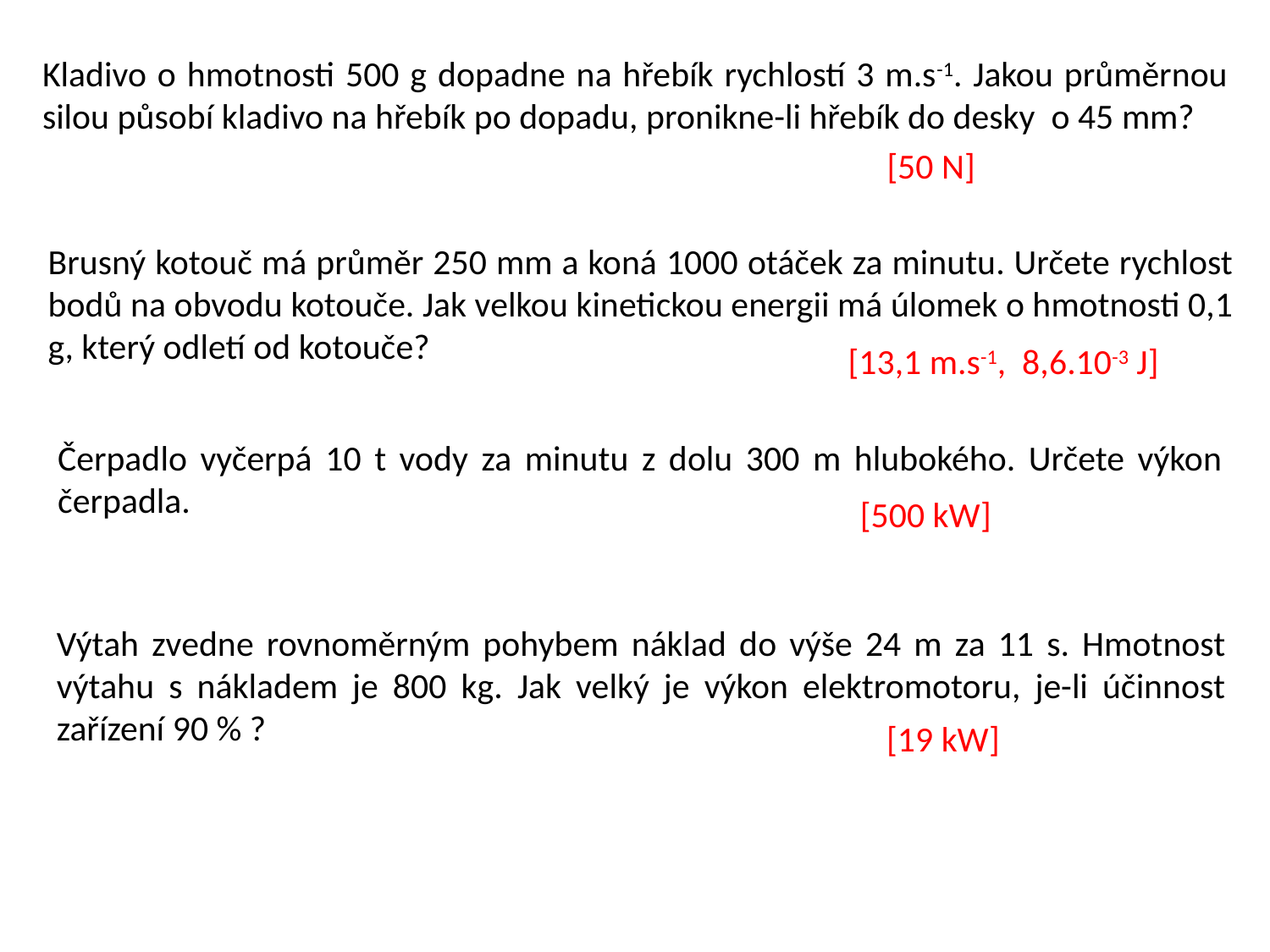

Kladivo o hmotnosti 500 g dopadne na hřebík rychlostí 3 m.s-1. Jakou průměrnou silou působí kladivo na hřebík po dopadu, pronikne-li hřebík do desky  o 45 mm?
[50 N]
Brusný kotouč má průměr 250 mm a koná 1000 otáček za minutu. Určete rychlost bodů na obvodu kotouče. Jak velkou kinetickou energii má úlomek o hmotnosti 0,1 g, který odletí od kotouče?
[13,1 m.s-1,  8,6.10-3 J]
Čerpadlo vyčerpá 10 t vody za minutu z dolu 300 m hlubokého. Určete výkon čerpadla.
[500 kW]
Výtah zvedne rovnoměrným pohybem náklad do výše 24 m za 11 s. Hmotnost výtahu s nákladem je 800 kg. Jak velký je výkon elektromotoru, je-li účinnost zařízení 90 % ?
 [19 kW]